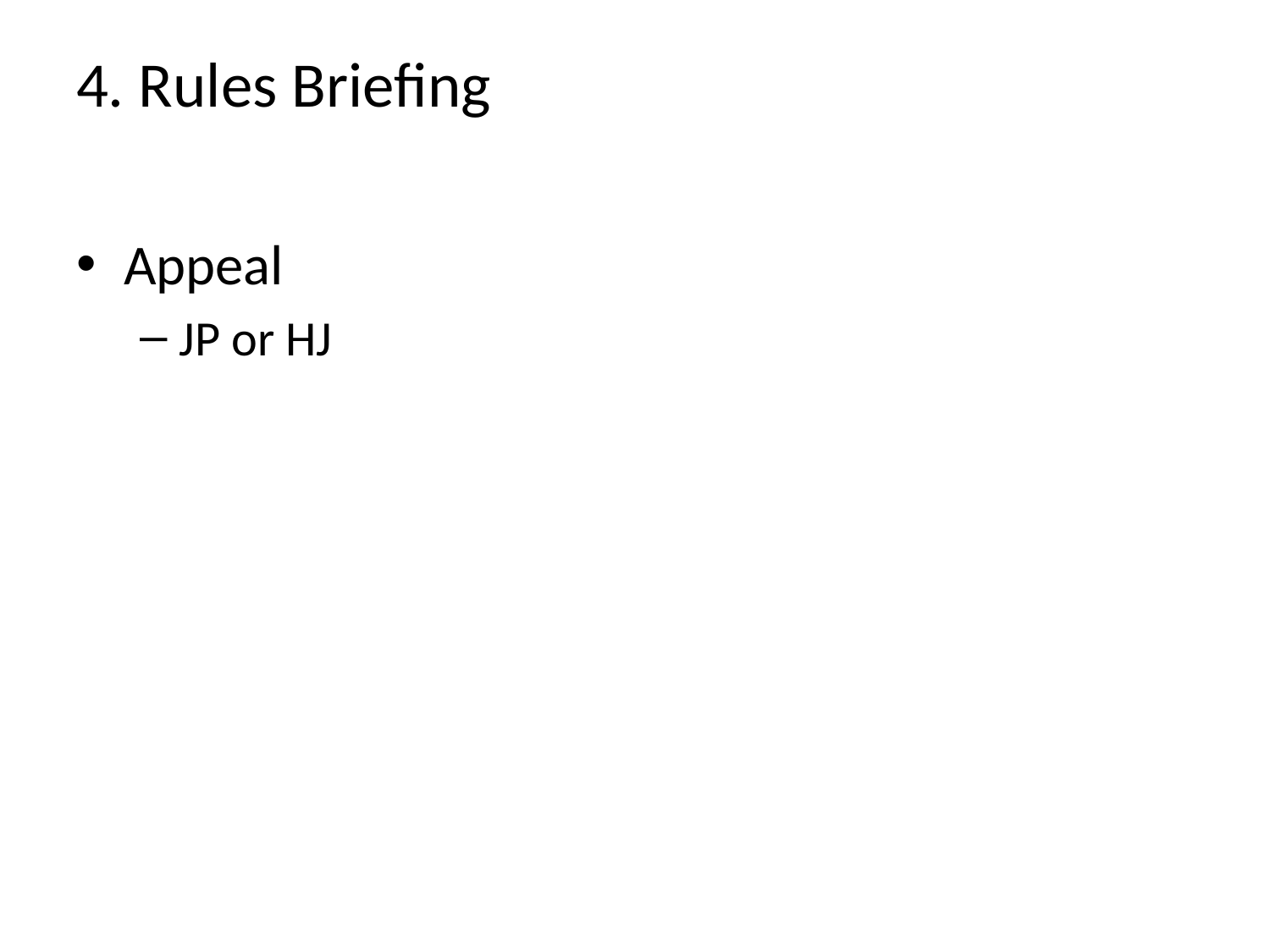

# 4. Rules Briefing
Appeal
JP or HJ